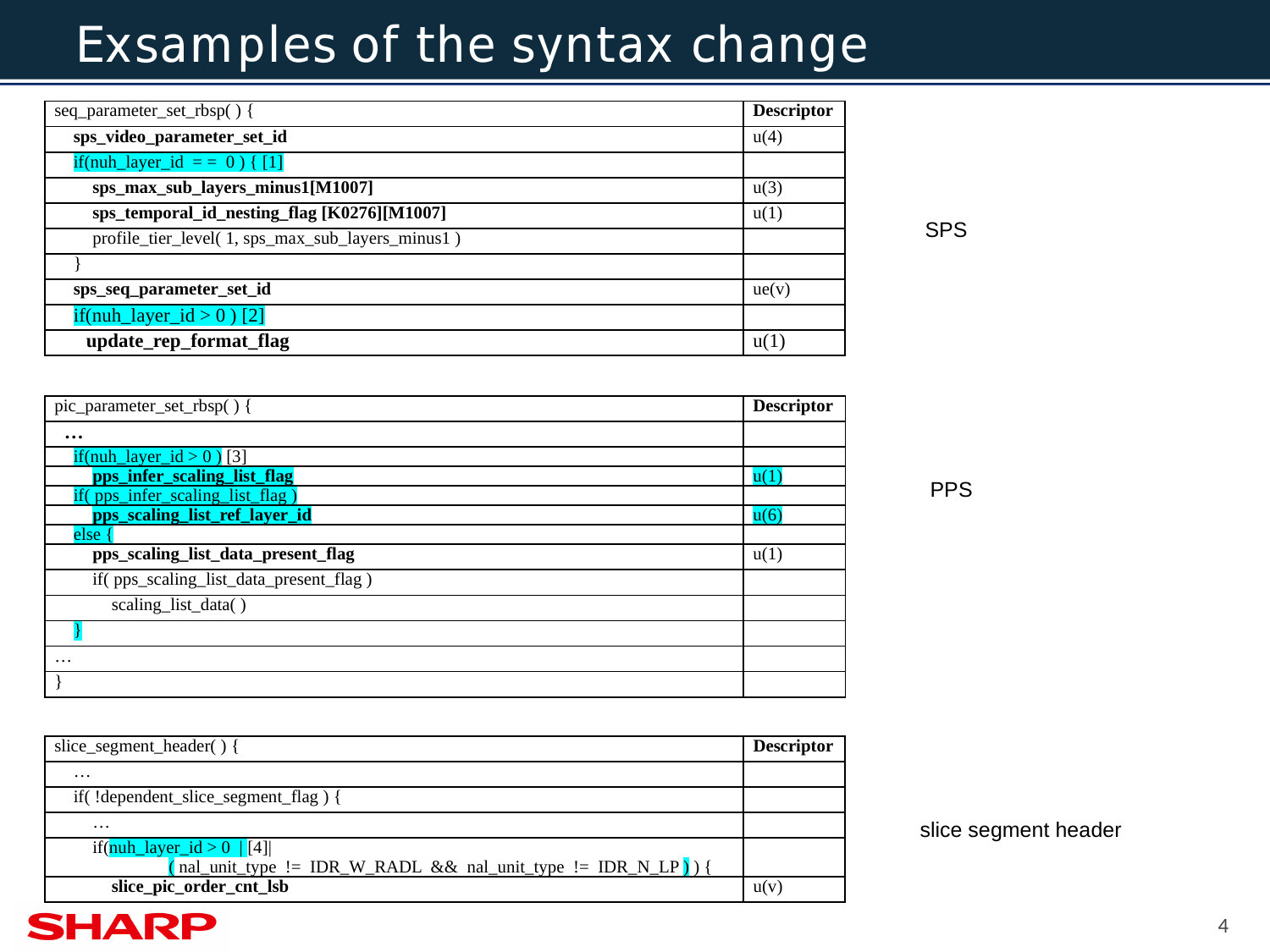

# Exsamples of the syntax change
| seq\_parameter\_set\_rbsp( ) { | Descriptor |
| --- | --- |
| sps\_video\_parameter\_set\_id | u(4) |
| if(nuh\_layer\_id = = 0 ) { [1] |  |
| sps\_max\_sub\_layers\_minus1[M1007] | u(3) |
| sps\_temporal\_id\_nesting\_flag [K0276][M1007] | u(1) |
| profile\_tier\_level( 1, sps\_max\_sub\_layers\_minus1 ) |  |
| } |  |
| sps\_seq\_parameter\_set\_id | ue(v) |
| if(nuh\_layer\_id > 0 ) [2] |  |
| update\_rep\_format\_flag | u(1) |
SPS
| pic\_parameter\_set\_rbsp( ) { | Descriptor |
| --- | --- |
| … |  |
| if(nuh\_layer\_id > 0 ) [3] |  |
| pps\_infer\_scaling\_list\_flag | u(1) |
| if( pps\_infer\_scaling\_list\_flag ) |  |
| pps\_scaling\_list\_ref\_layer\_id | u(6) |
| else { |  |
| pps\_scaling\_list\_data\_present\_flag | u(1) |
| if( pps\_scaling\_list\_data\_present\_flag ) |  |
| scaling\_list\_data( ) |  |
| } |  |
| … |  |
| } |  |
PPS
| slice\_segment\_header( ) { | Descriptor |
| --- | --- |
| … |  |
| if( !dependent\_slice\_segment\_flag ) { |  |
| … |  |
| if(nuh\_layer\_id > 0 | [4]| ( nal\_unit\_type != IDR\_W\_RADL && nal\_unit\_type != IDR\_N\_LP ) ) { |  |
| slice\_pic\_order\_cnt\_lsb | u(v) |
slice segment header
4